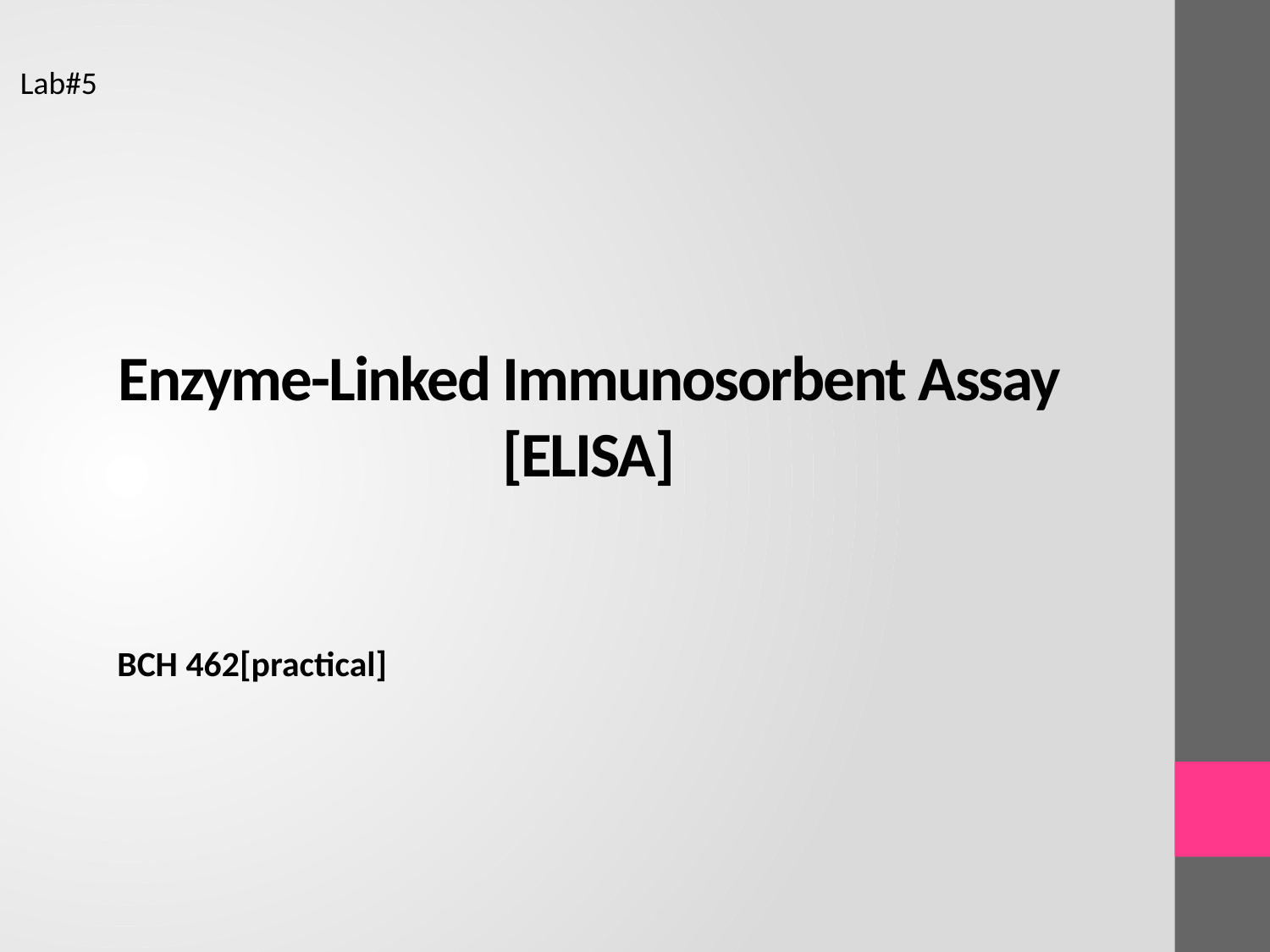

Lab#5
# Enzyme-Linked Immunosorbent Assay [ELISA]
BCH 462[practical]